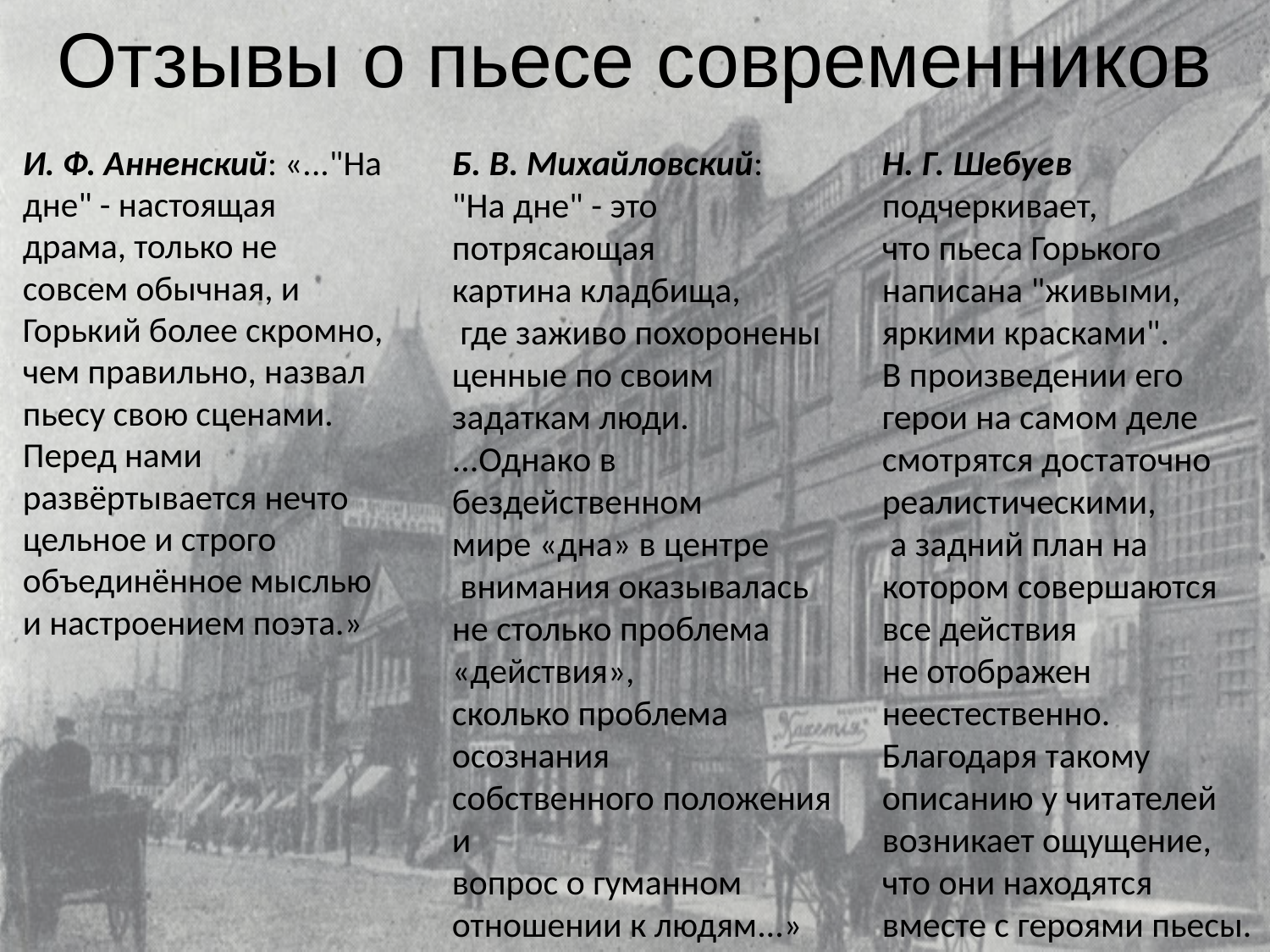

# Отзывы о пьесе современников
И. Ф. Анненский: «..."На дне" - настоящая драма, только не совсем обычная, и Горький более скромно, чем правильно, назвал пьесу свою сценами. Перед нами развёртывается нечто цельное и строго объединённое мыслью и настроением поэта.»
Б. В. Михайловский:
"На дне" - это потрясающая
картина кладбища,
 где заживо похоронены
ценные по своим
задаткам люди.
...Однако в бездейственном
мире «дна» в центре
 внимания оказывалась
не столько проблема «действия»,
сколько проблема осознания
собственного положения и
вопрос о гуманном отношении к людям...»

Н. Г. Шебуев подчеркивает,
что пьеса Горького написана "живыми, яркими красками".
В произведении его герои на самом деле смотрятся достаточно реалистическими,
 а задний план на котором совершаются все действия
не отображен неестественно.
Благодаря такому описанию у читателей возникает ощущение,
что они находятся вместе с героями пьесы.